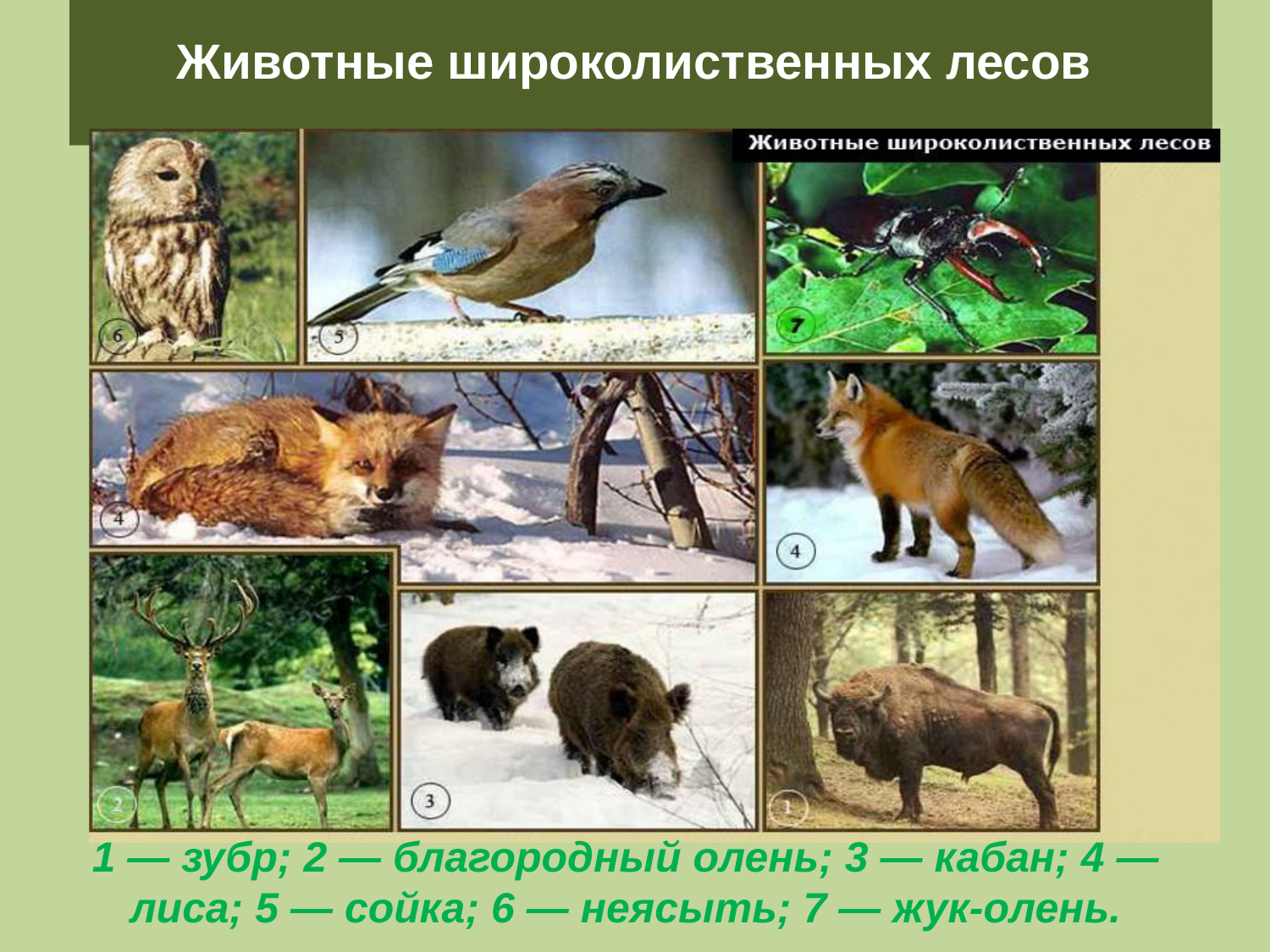

# Животные широколиственных лесов

1 — зубр; 2 — благородный олень; 3 — кабан; 4 — лиса; 5 — сойка; 6 — неясыть; 7 — жук-олень.